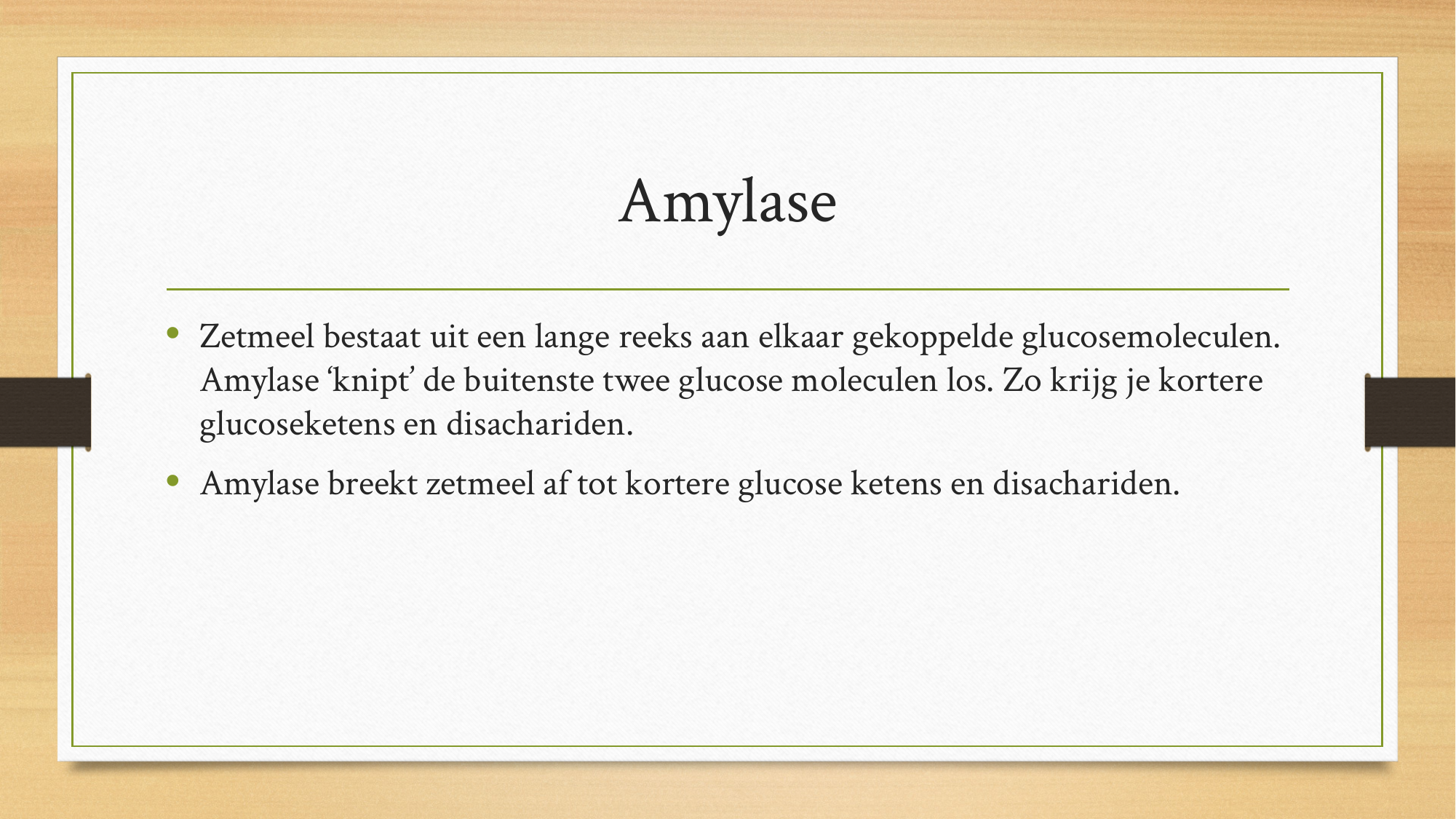

# Amylase
Zetmeel bestaat uit een lange reeks aan elkaar gekoppelde glucosemoleculen. Amylase ‘knipt’ de buitenste twee glucose moleculen los. Zo krijg je kortere glucoseketens en disachariden.
Amylase breekt zetmeel af tot kortere glucose ketens en disachariden.